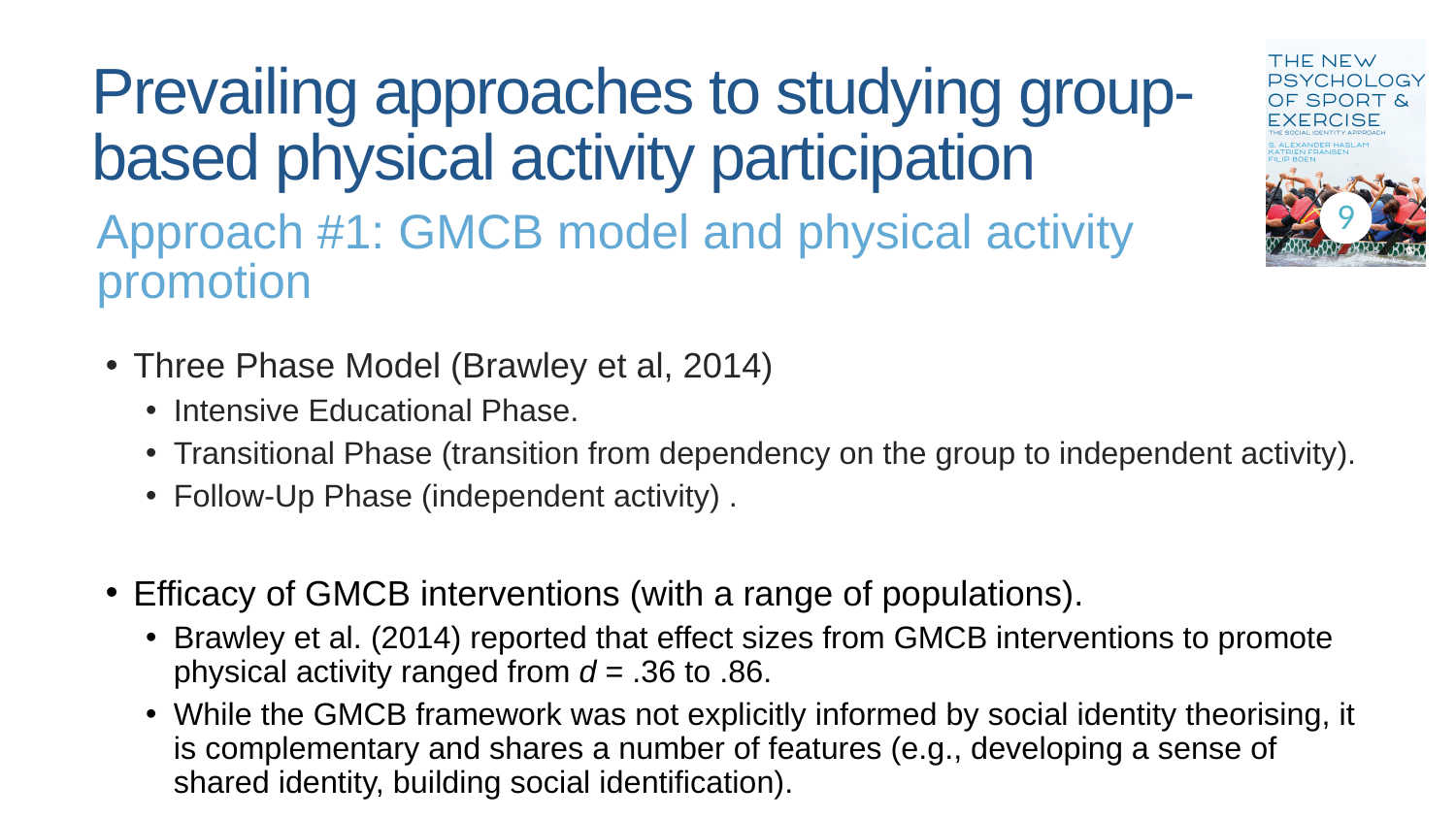

# Prevailing approaches to studying group-based physical activity participation
9
Approach #1: GMCB model and physical activity promotion
Three Phase Model (Brawley et al, 2014)
Intensive Educational Phase.
Transitional Phase (transition from dependency on the group to independent activity).
Follow-Up Phase (independent activity) .

Efficacy of GMCB interventions (with a range of populations).
Brawley et al. (2014) reported that effect sizes from GMCB interventions to promote physical activity ranged from d = .36 to .86.
While the GMCB framework was not explicitly informed by social identity theorising, it is complementary and shares a number of features (e.g., developing a sense of shared identity, building social identification).